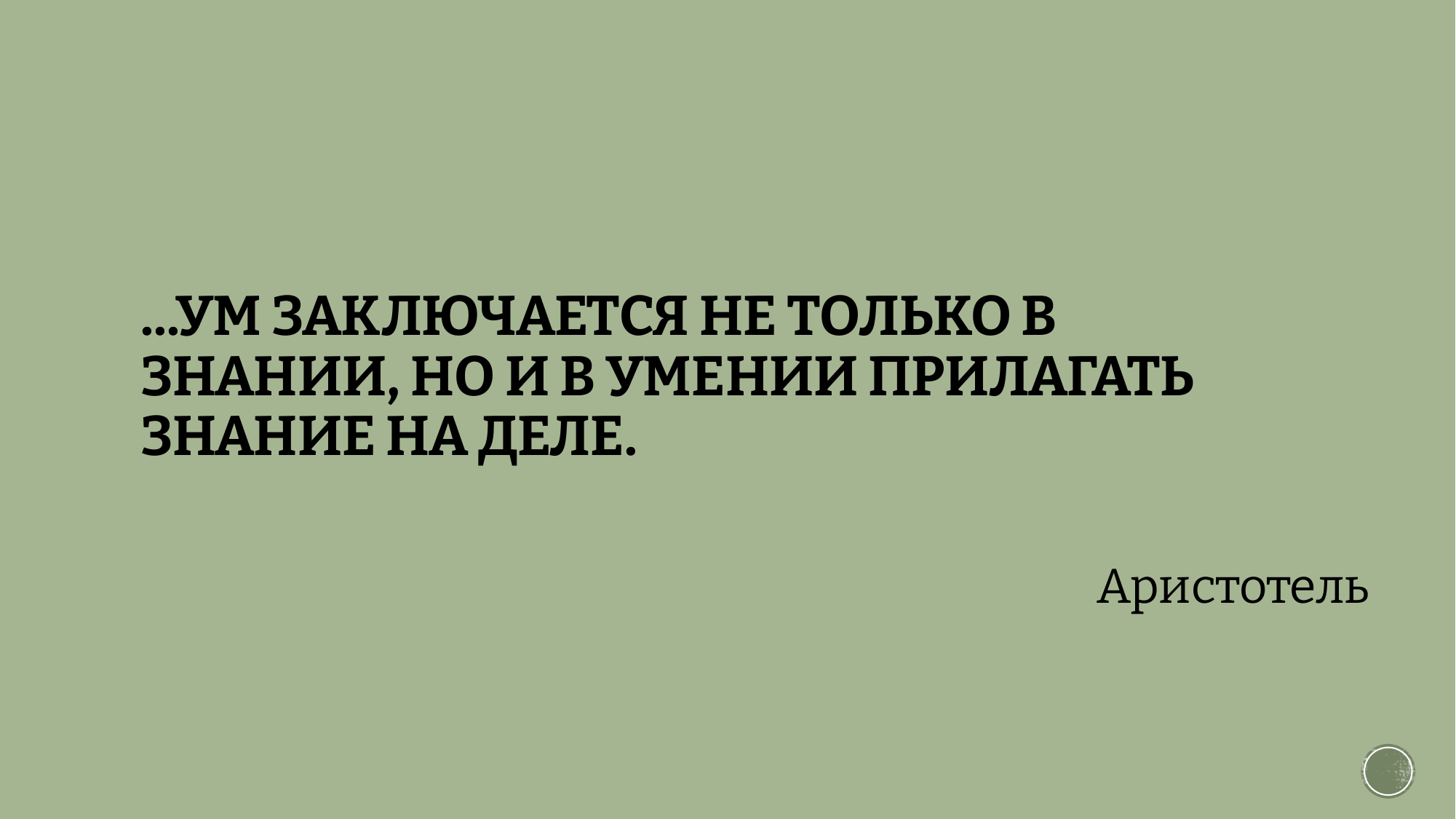

# ...Ум заключается не только в знании, но и в умении прилагать знание на деле.
Аристотель